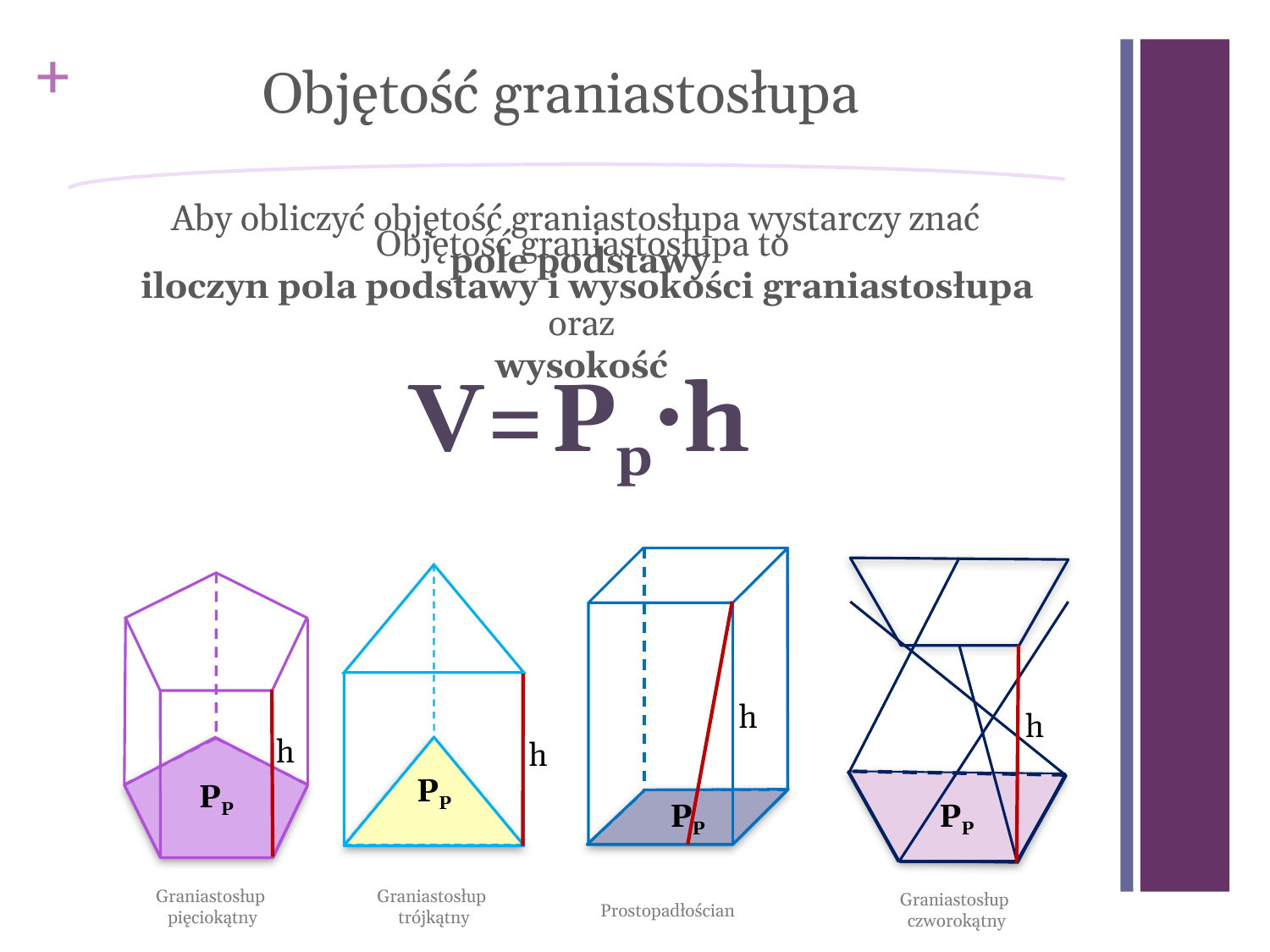

Objętość graniastosłupa

Aby obliczyć objętość graniastosłupa wystarczy znać
pole podstawy
Objętość graniastosłupa to
iloczyn pola podstawy i wysokości graniastosłupa
oraz
wysokość
V=Pp·h

h
h
h
h
PP
PP
PP
PP
Graniastosłup
pięciokątny
Graniastosłup
trójkątny
Graniastosłup
czworokątny
Prostopadłościan